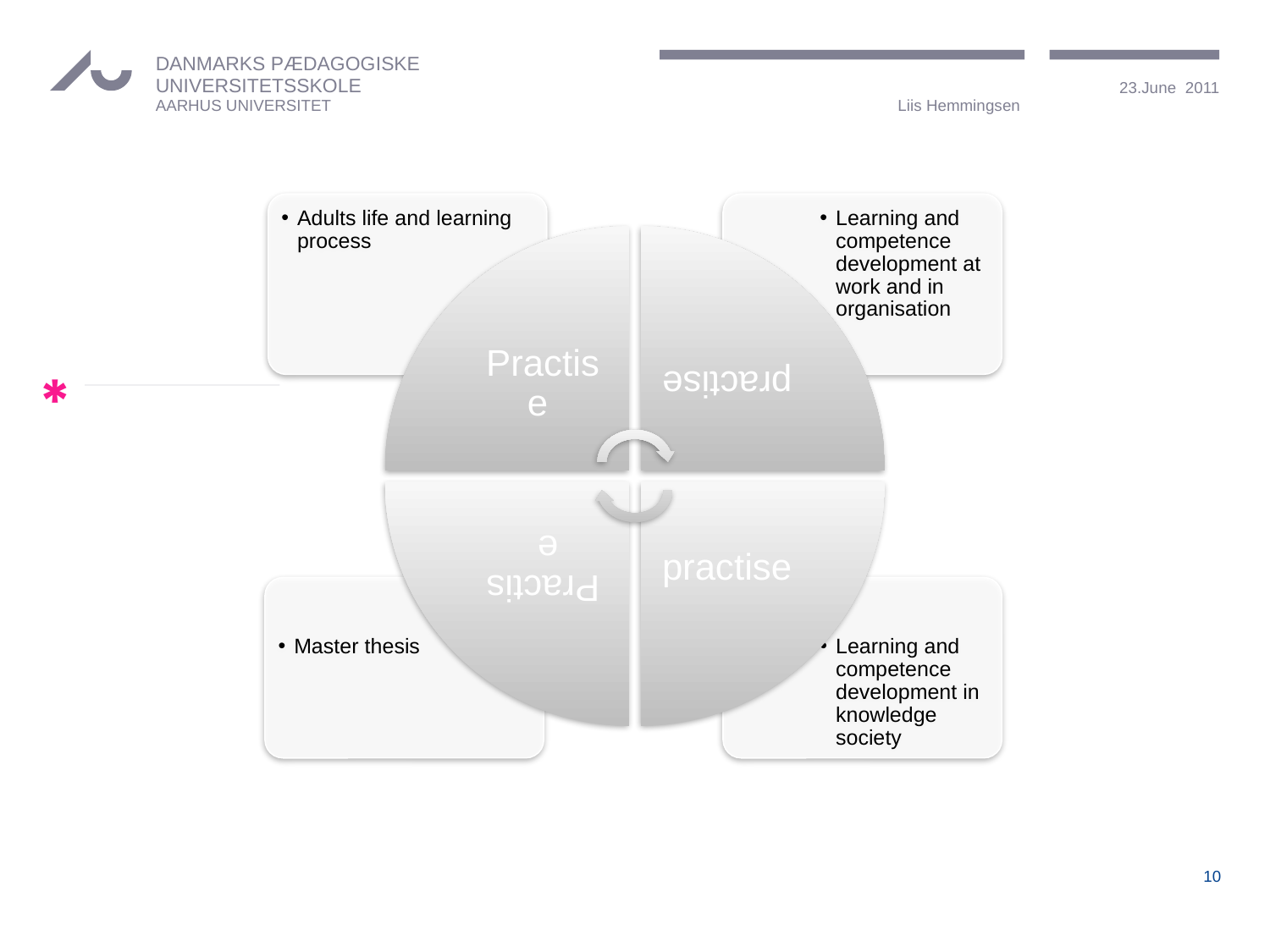

Learning and competence development in knowledge society
Master thesis
Learning and competence development at work and in organisation
Adults life and learning process
Practise
practise
practise
Practise
10